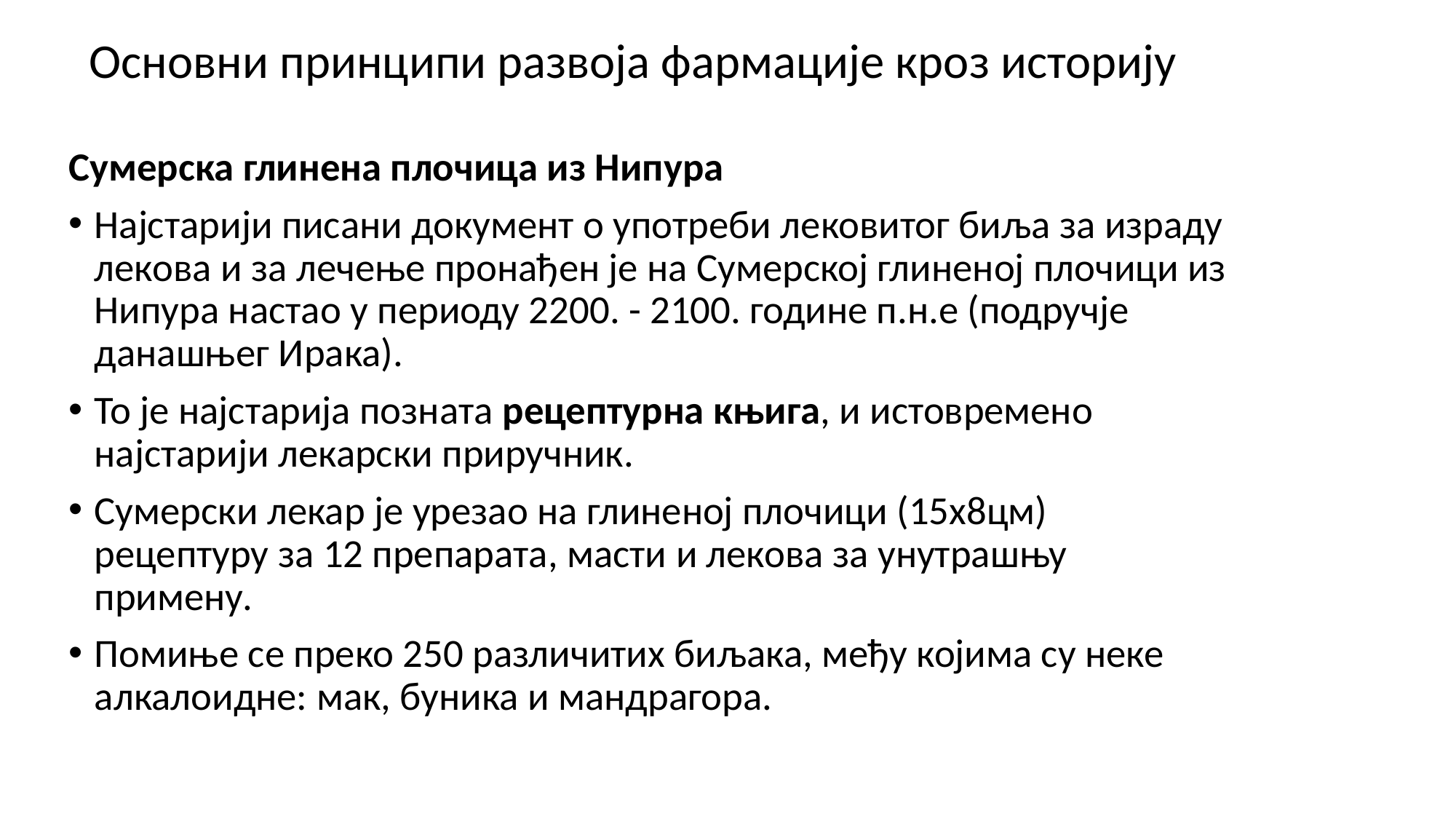

# Основни принципи развоја фармације кроз историју
Сумерска глинена плочица из Нипура
Најстарији писани документ о употреби лековитог биља за израду лекова и за лечење пронађен је на Сумерској глиненој плочици из Нипура настао у периоду 2200. - 2100. године п.н.е (подручје данашњег Ирака).
То је најстарија позната рецептурна књига, и истовремено најстарији лекарски приручник.
Сумерски лекар је урезао на глиненој плочици (15x8цм) рецептуру за 12 препарата, масти и лекова за унутрашњу примену.
Помиње се преко 250 различитих биљака, међу којима су неке алкалоидне: мак, буника и мандрагора.